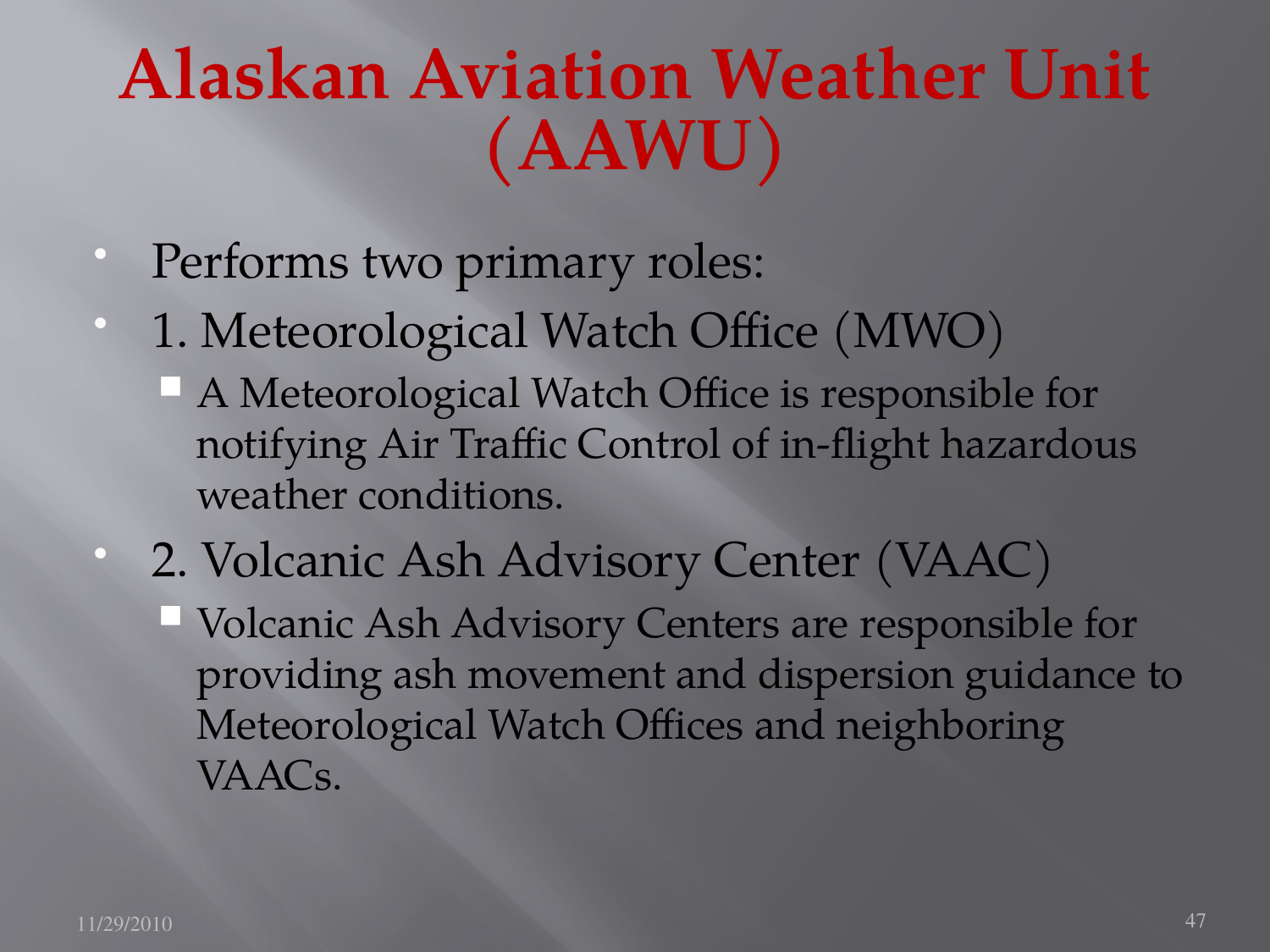

# Alaskan Aviation Weather Unit (AAWU)
Performs two primary roles:
1. Meteorological Watch Office (MWO)
A Meteorological Watch Office is responsible for notifying Air Traffic Control of in-flight hazardous weather conditions.
2. Volcanic Ash Advisory Center (VAAC)
Volcanic Ash Advisory Centers are responsible for providing ash movement and dispersion guidance to Meteorological Watch Offices and neighboring VAACs.

11/29/2010
47